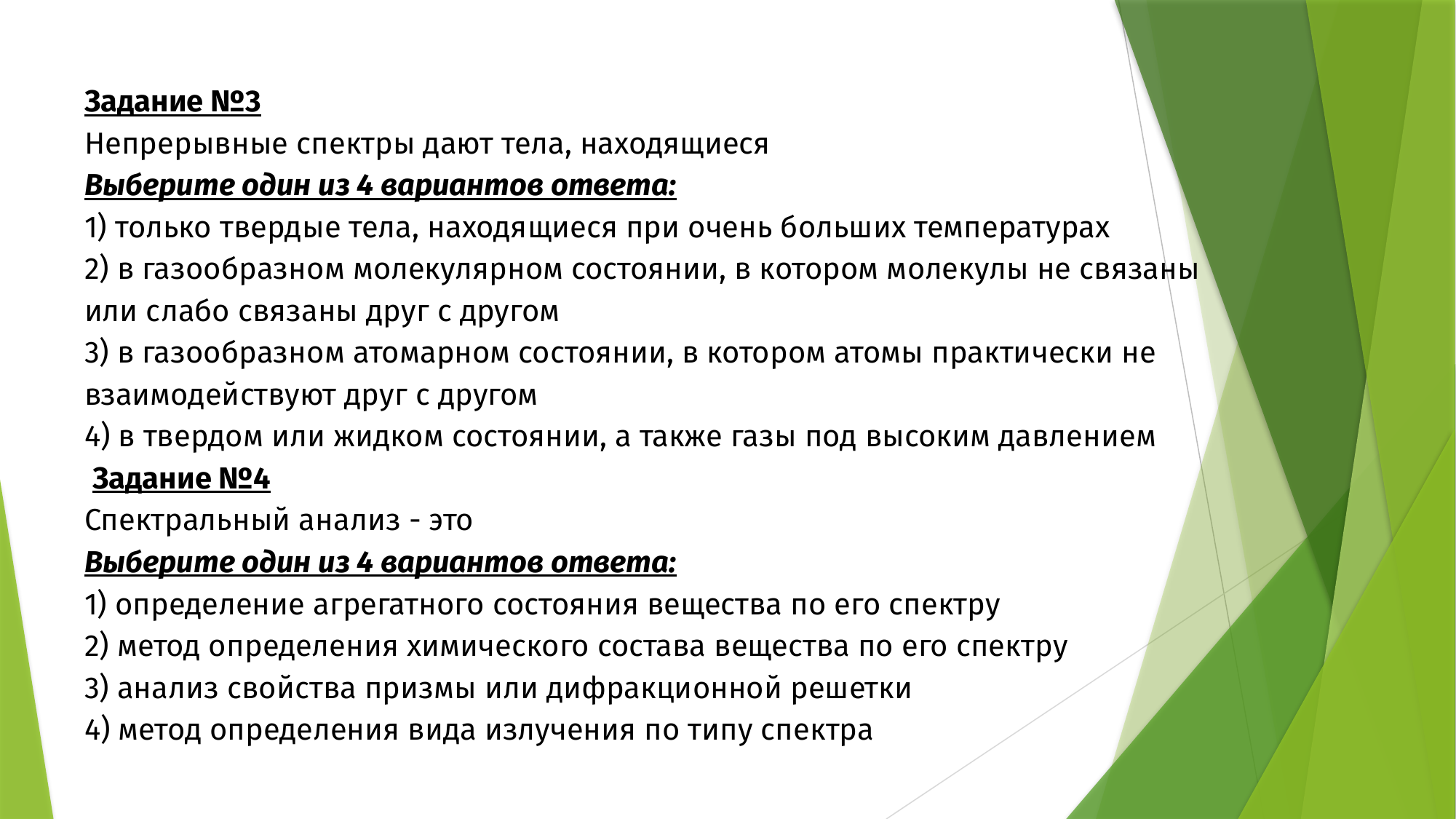

Задание №3
Непрерывные спектры дают тела, находящиеся
Выберите один из 4 вариантов ответа:
1) только твердые тела, находящиеся при очень больших температурах
2) в газообразном молекулярном состоянии, в котором молекулы не связаны или слабо связаны друг с другом
3) в газообразном атомарном состоянии, в котором атомы практически не взаимодействуют друг с другом
4) в твердом или жидком состоянии, а также газы под высоким давлением
 Задание №4
Спектральный анализ - это
Выберите один из 4 вариантов ответа:
1) определение агрегатного состояния вещества по его спектру
2) метод определения химического состава вещества по его спектру
3) анализ свойства призмы или дифракционной решетки
4) метод определения вида излучения по типу спектра